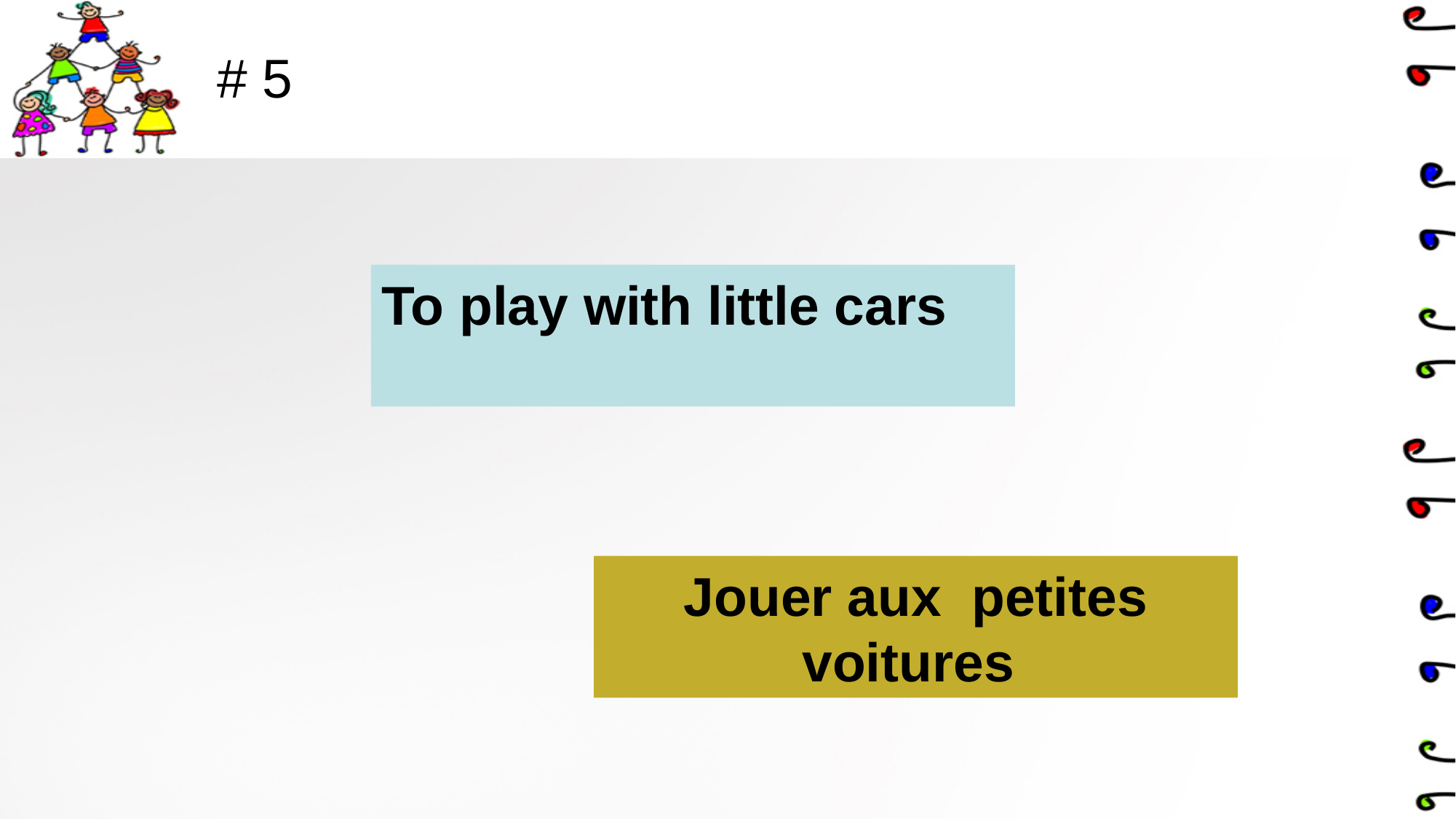

# # 5
To play with little cars

Jouer aux  petites voitures